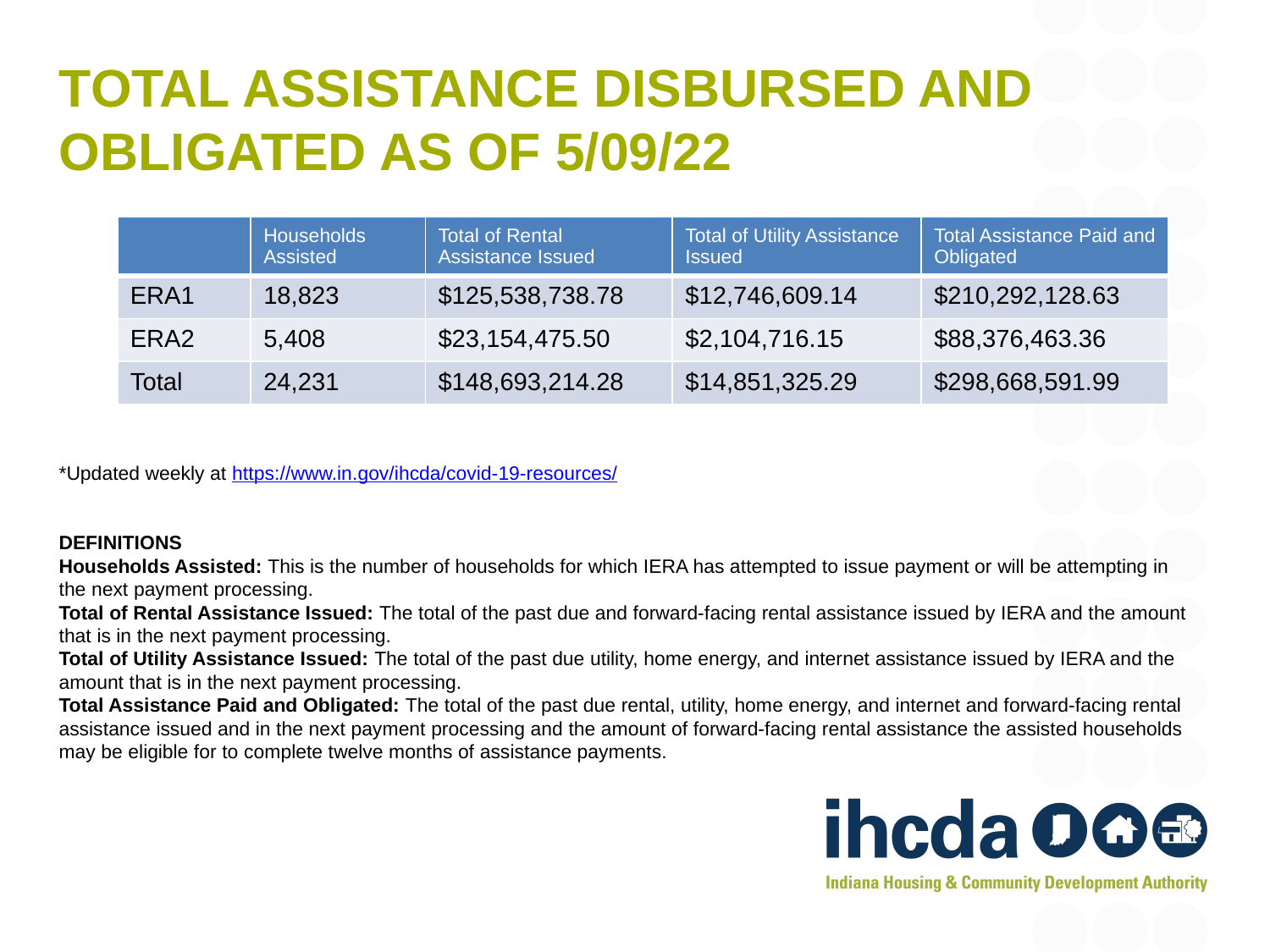

# Total Assistance Disbursed and Obligated as of 5/09/22
|  | Households Assisted | Total of Rental Assistance Issued | Total of Utility Assistance Issued | Total Assistance Paid and Obligated |
| --- | --- | --- | --- | --- |
| ERA1 | 18,823 | $125,538,738.78 | $12,746,609.14 | $210,292,128.63 |
| ERA2 | 5,408 | $23,154,475.50 | $2,104,716.15 | $88,376,463.36 |
| Total | 24,231 | $148,693,214.28 | $14,851,325.29 | $298,668,591.99 |
*Updated weekly at https://www.in.gov/ihcda/covid-19-resources/

DEFINITIONS
Households Assisted: This is the number of households for which IERA has attempted to issue payment or will be attempting in the next payment processing.
Total of Rental Assistance Issued: The total of the past due and forward-facing rental assistance issued by IERA and the amount that is in the next payment processing.
Total of Utility Assistance Issued: The total of the past due utility, home energy, and internet assistance issued by IERA and the amount that is in the next payment processing.
Total Assistance Paid and Obligated: The total of the past due rental, utility, home energy, and internet and forward-facing rental assistance issued and in the next payment processing and the amount of forward-facing rental assistance the assisted households may be eligible for to complete twelve months of assistance payments.